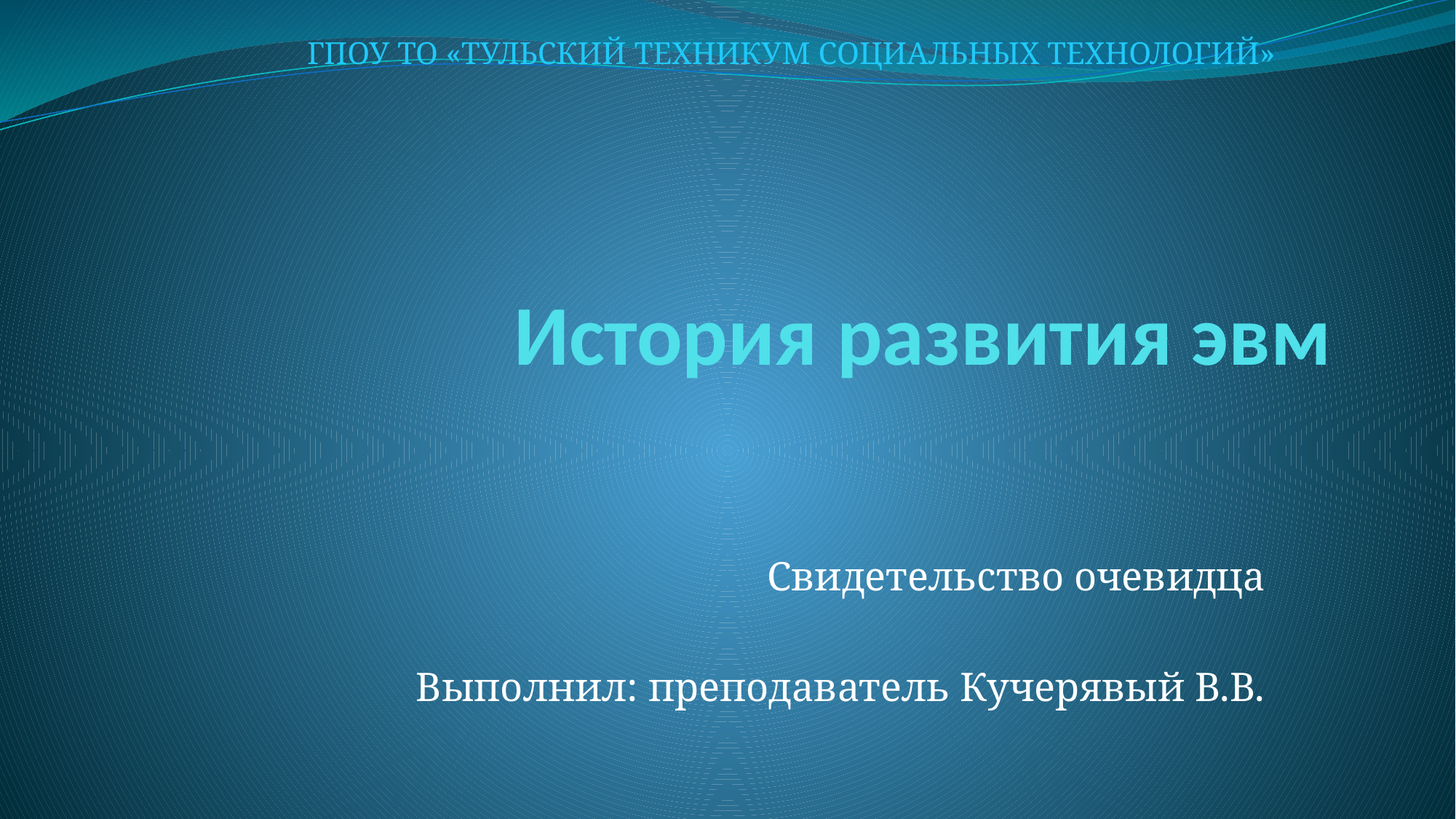

Гпоу то «Тульский техникум социальных технологий»
# История развития эвм
Свидетельство очевидца

Выполнил: преподаватель Кучерявый В.В.